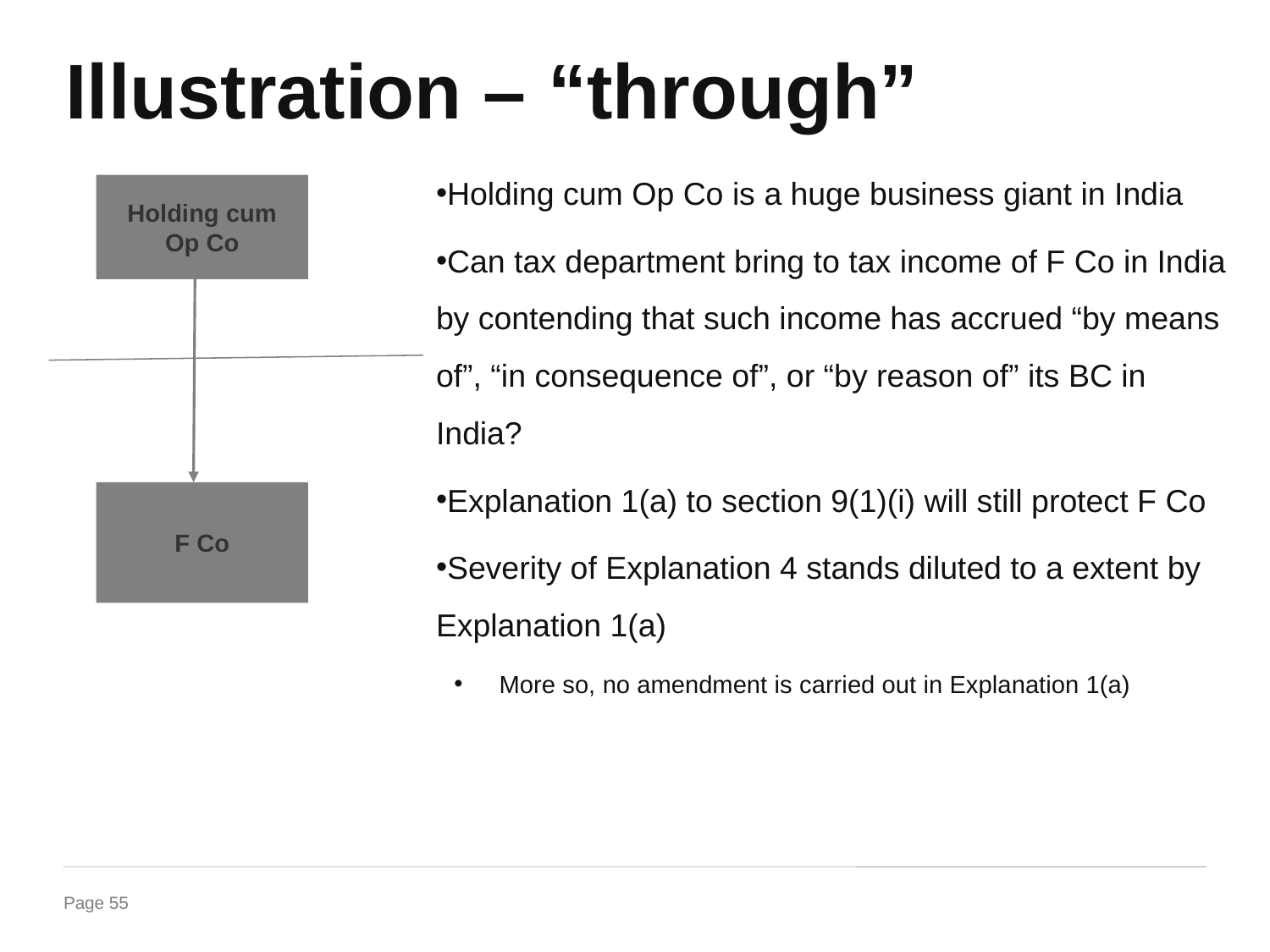

Illustration – “through”
Holding cum Op Co is a huge business giant in India
Can tax department bring to tax income of F Co in India by contending that such income has accrued “by means of”, “in consequence of”, or “by reason of” its BC in India?
Explanation 1(a) to section 9(1)(i) will still protect F Co
Severity of Explanation 4 stands diluted to a extent by Explanation 1(a)
More so, no amendment is carried out in Explanation 1(a)
Holding cum Op Co

India

Overseas
F Co